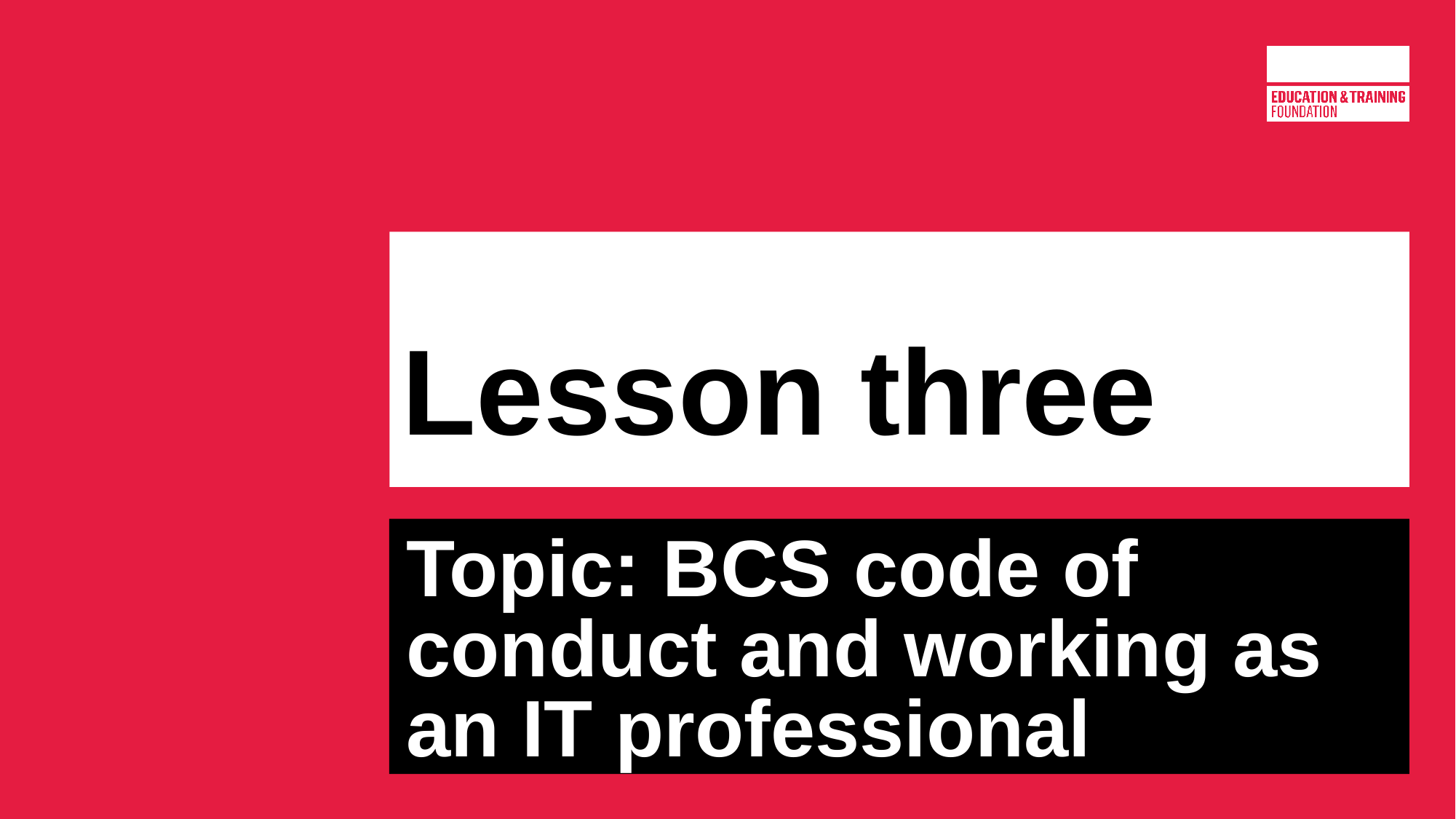

# Lesson three
Topic: BCS code of conduct and working as an IT professional